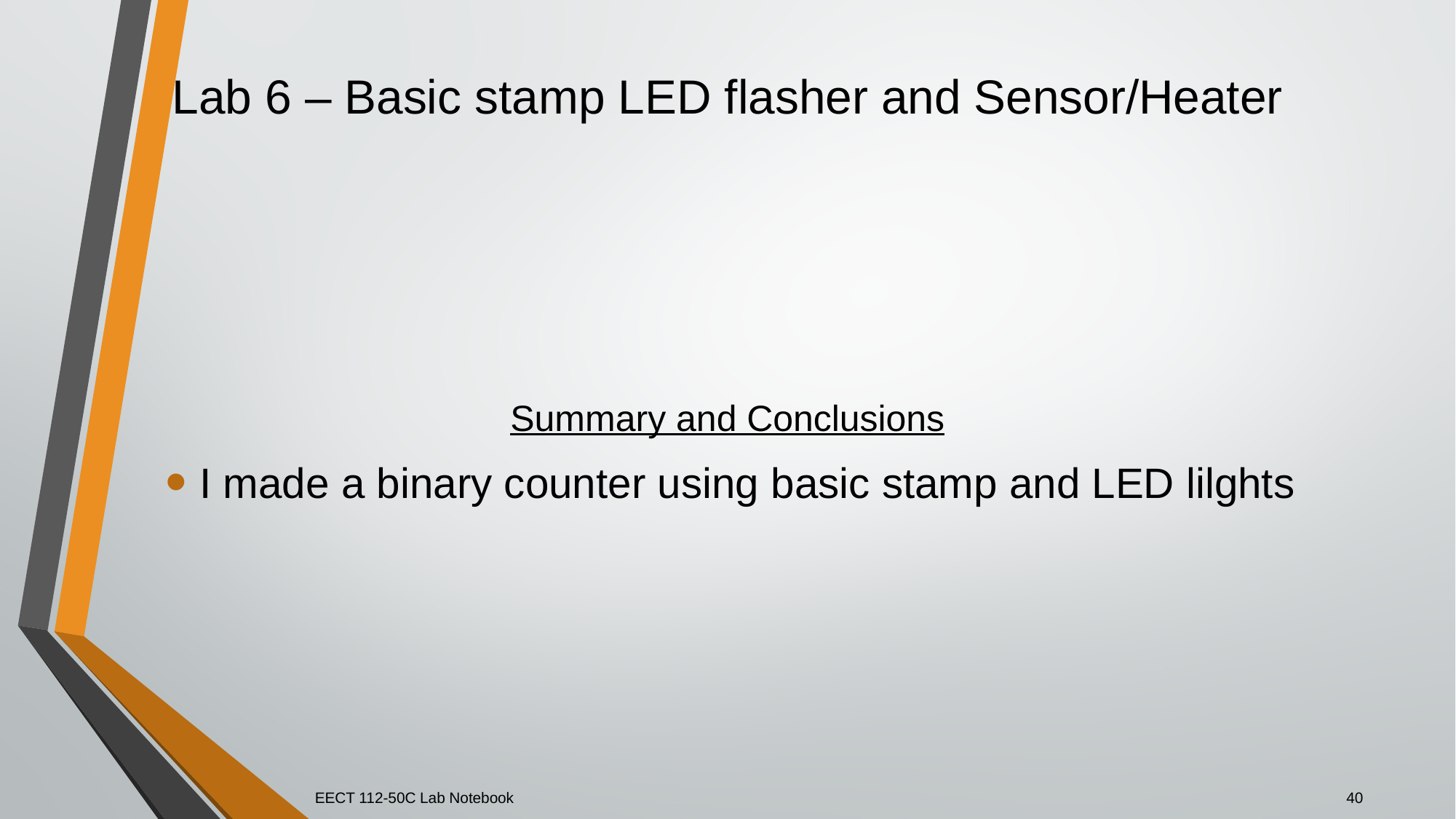

# Lab 6 – Basic stamp LED flasher and Sensor/Heater
Summary and Conclusions
I made a binary counter using basic stamp and LED lilghts
EECT 112-50C Lab Notebook
40